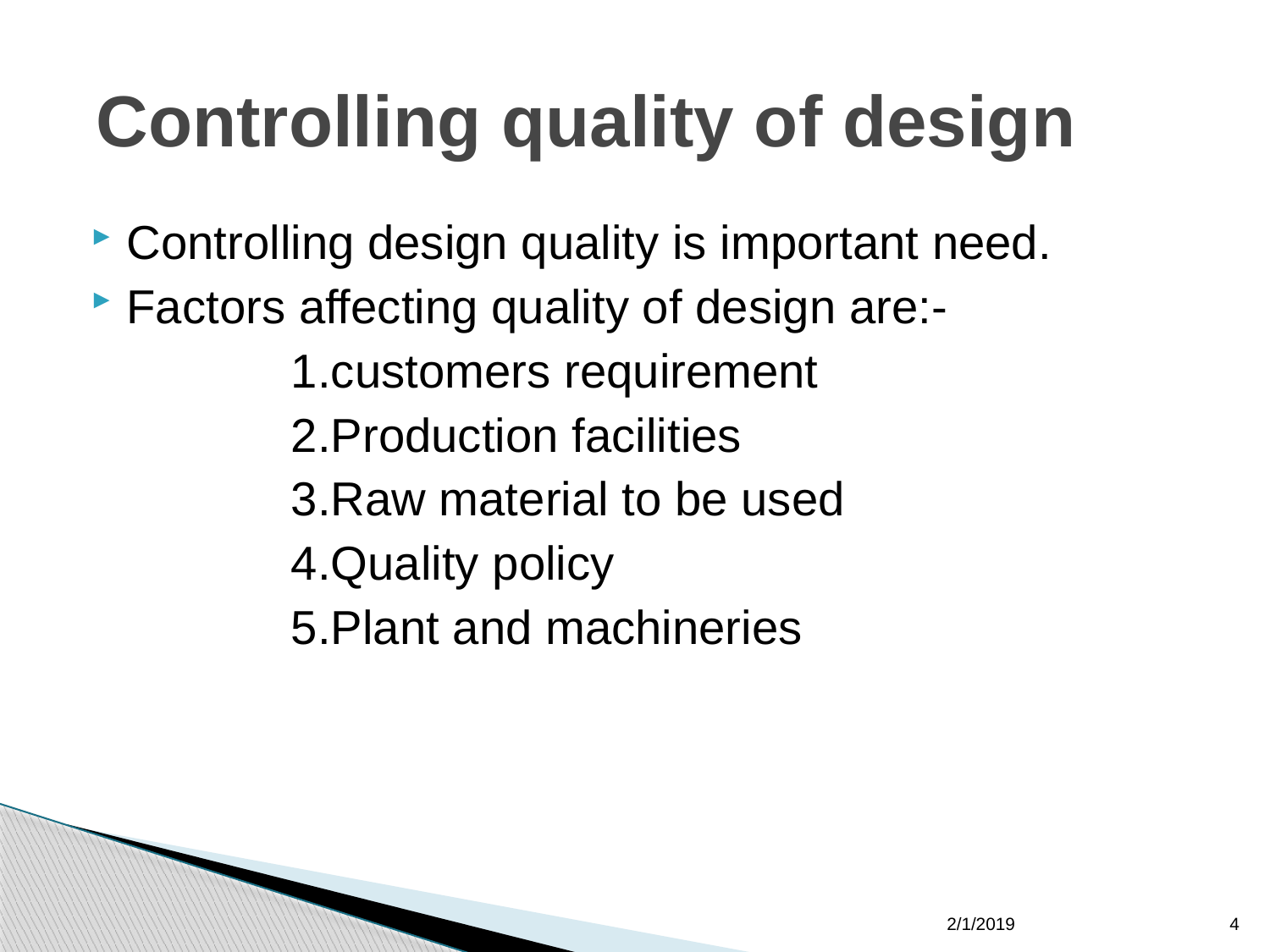

# Controlling quality of design
Controlling design quality is important need.
Factors affecting quality of design are:-
               1.customers requirement
               2.Production facilities
               3.Raw material to be used
               4.Quality policy
               5.Plant and machineries
2/1/2019
4